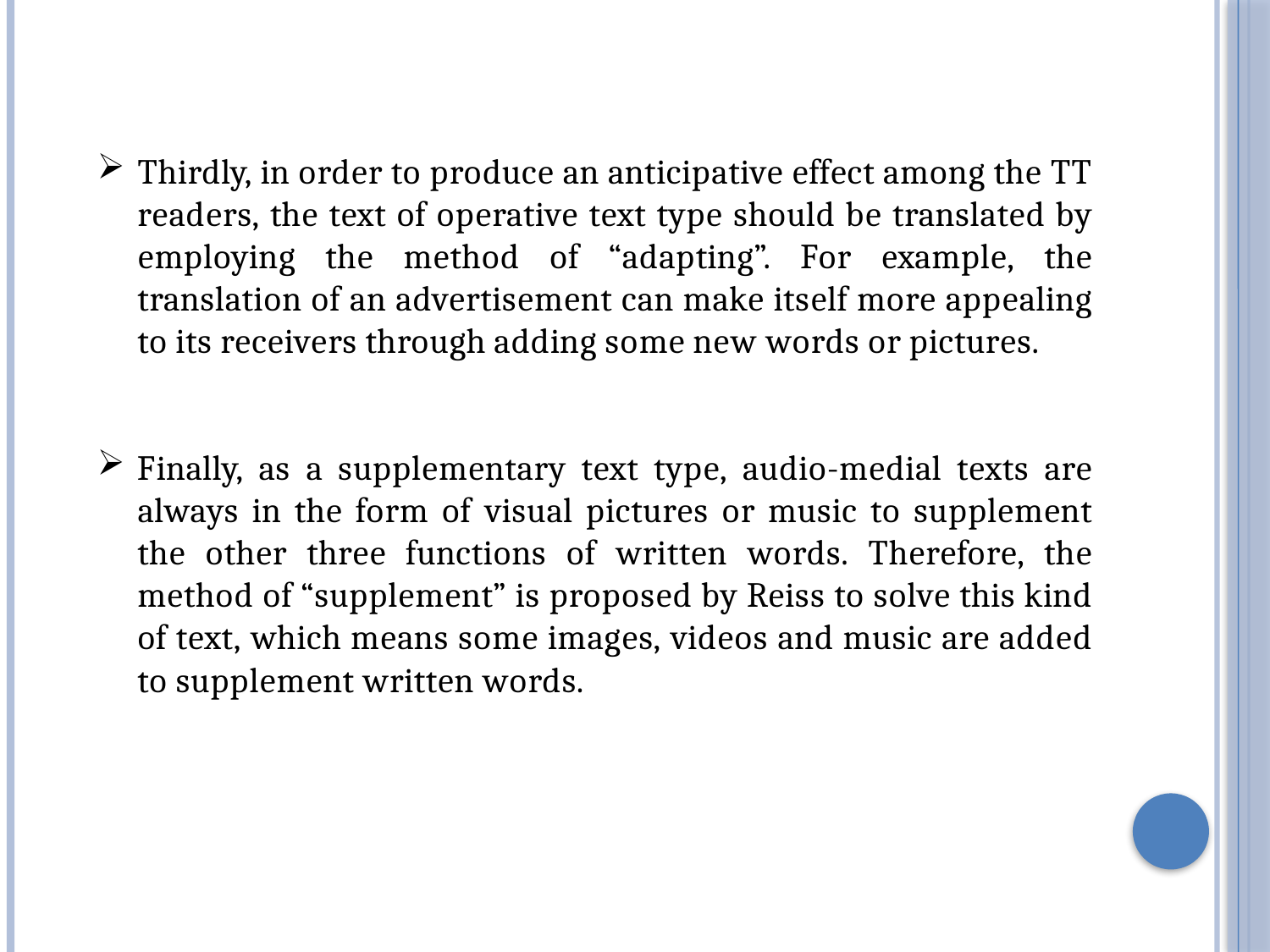

Thirdly, in order to produce an anticipative effect among the TT readers, the text of operative text type should be translated by employing the method of “adapting”. For example, the translation of an advertisement can make itself more appealing to its receivers through adding some new words or pictures.

Finally, as a supplementary text type, audio-medial texts are always in the form of visual pictures or music to supplement the other three functions of written words. Therefore, the method of “supplement” is proposed by Reiss to solve this kind of text, which means some images, videos and music are added to supplement written words.